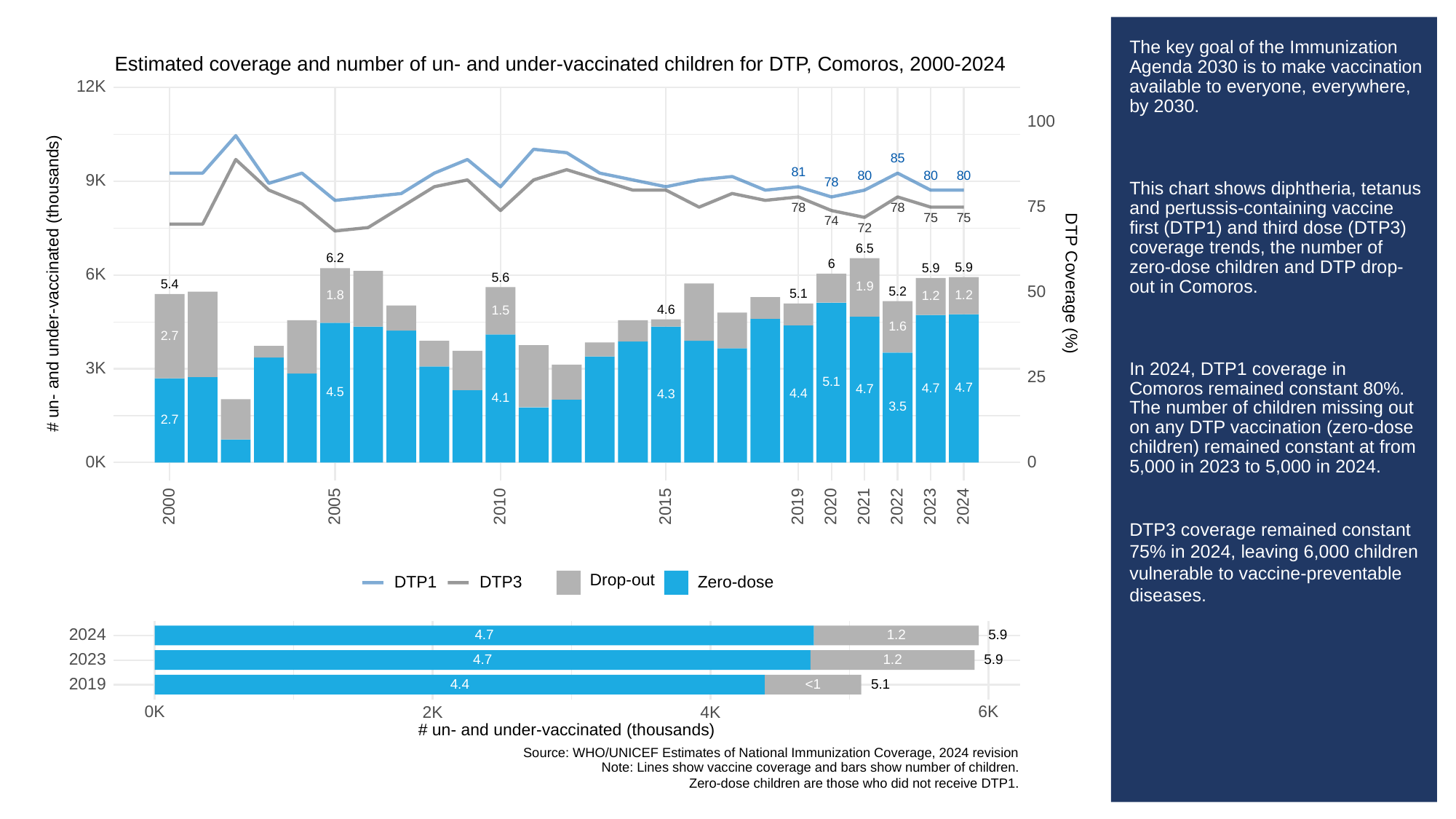

# The key goal of the Immunization Agenda 2030 is to make vaccination available to everyone, everywhere, by 2030.

This chart shows diphtheria, tetanus and pertussis-containing vaccine first (DTP1) and third dose (DTP3) coverage trends, the number of zero-dose children and DTP drop-out in Comoros.

In 2024, DTP1 coverage in Comoros remained constant 80%. The number of children missing out on any DTP vaccination (zero-dose children) remained constant at from 5,000 in 2023 to 5,000 in 2024.

DTP3 coverage remained constant 75% in 2024, leaving 6,000 children vulnerable to vaccine-preventable diseases.

Estimated coverage and number of un- and under-vaccinated children for DTP, Comoros, 2000-2024
12K

100

85

81
80
80
80
9K
78

75
78
78
75
75
74
72

6.5
6.2

6
5.9
5.9

6K

5.6

# un- and under-vaccinated (thousands)
DTP Coverage (%)

5.4
1.9

50
5.2

5.1
1.8
1.2

1.2

4.6

1.5

1.6

2.7

3K

25

5.1

4.7
4.7
4.7
4.5
4.4
4.3

4.1

3.5

2.7

0K
0

2023
2000
2005
2010
2015
2019
2020
2021
2022
2024

Drop-out
DTP3
Zero-dose
DTP1

2024
5.9
1.2
4.7

2023
5.9
1.2
4.7

2019
5.1
<1
4.4

0K
6K
2K
4K
# un- and under-vaccinated (thousands)
Source: WHO/UNICEF Estimates of National Immunization Coverage, 2024 revision
Note: Lines show vaccine coverage and bars show number of children.
Zero-dose children are those who did not receive DTP1.